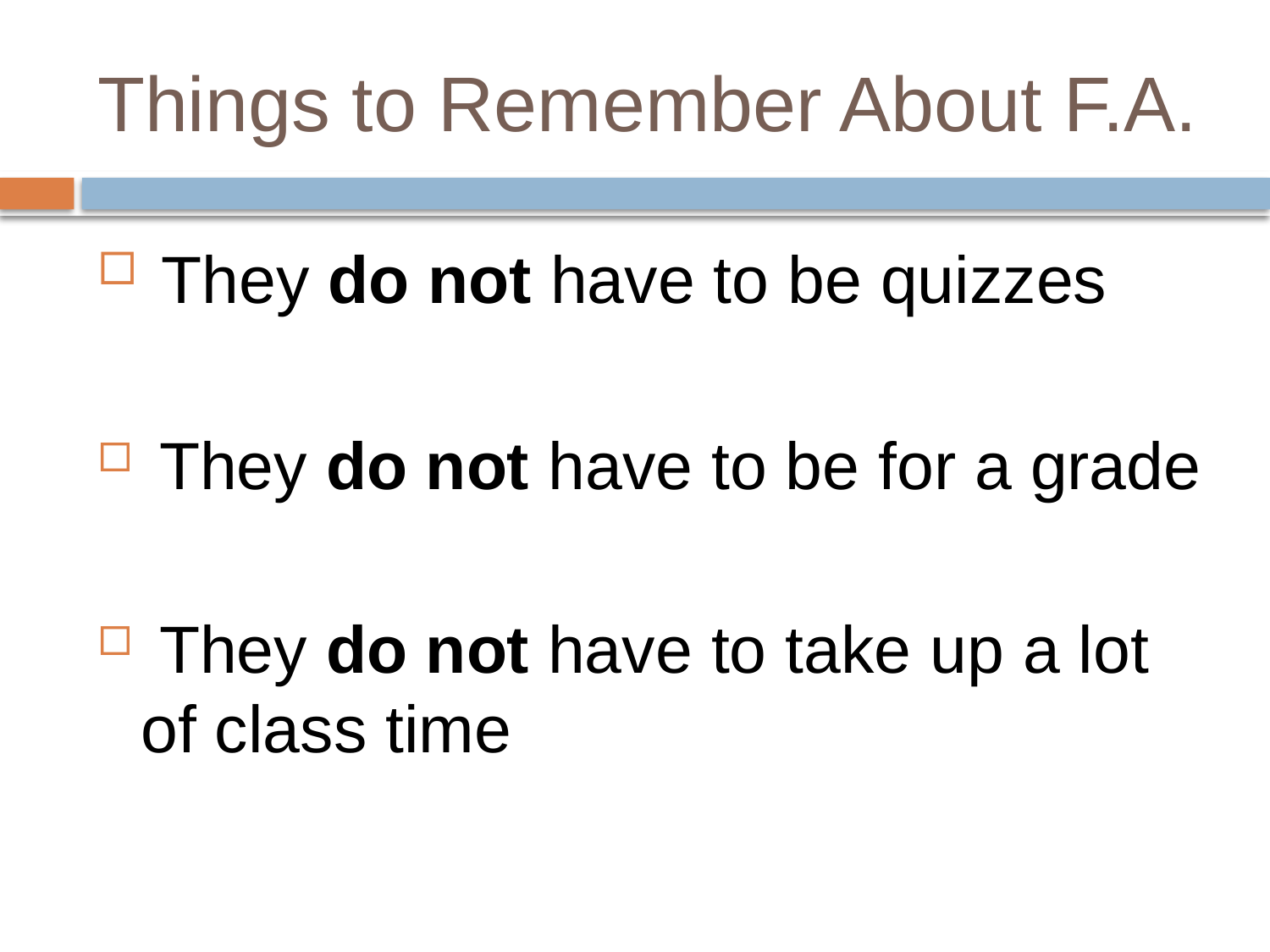

# Things to Remember About F.A.
 They do not have to be quizzes

 They do not have to be for a grade

 They do not have to take up a lot of class time